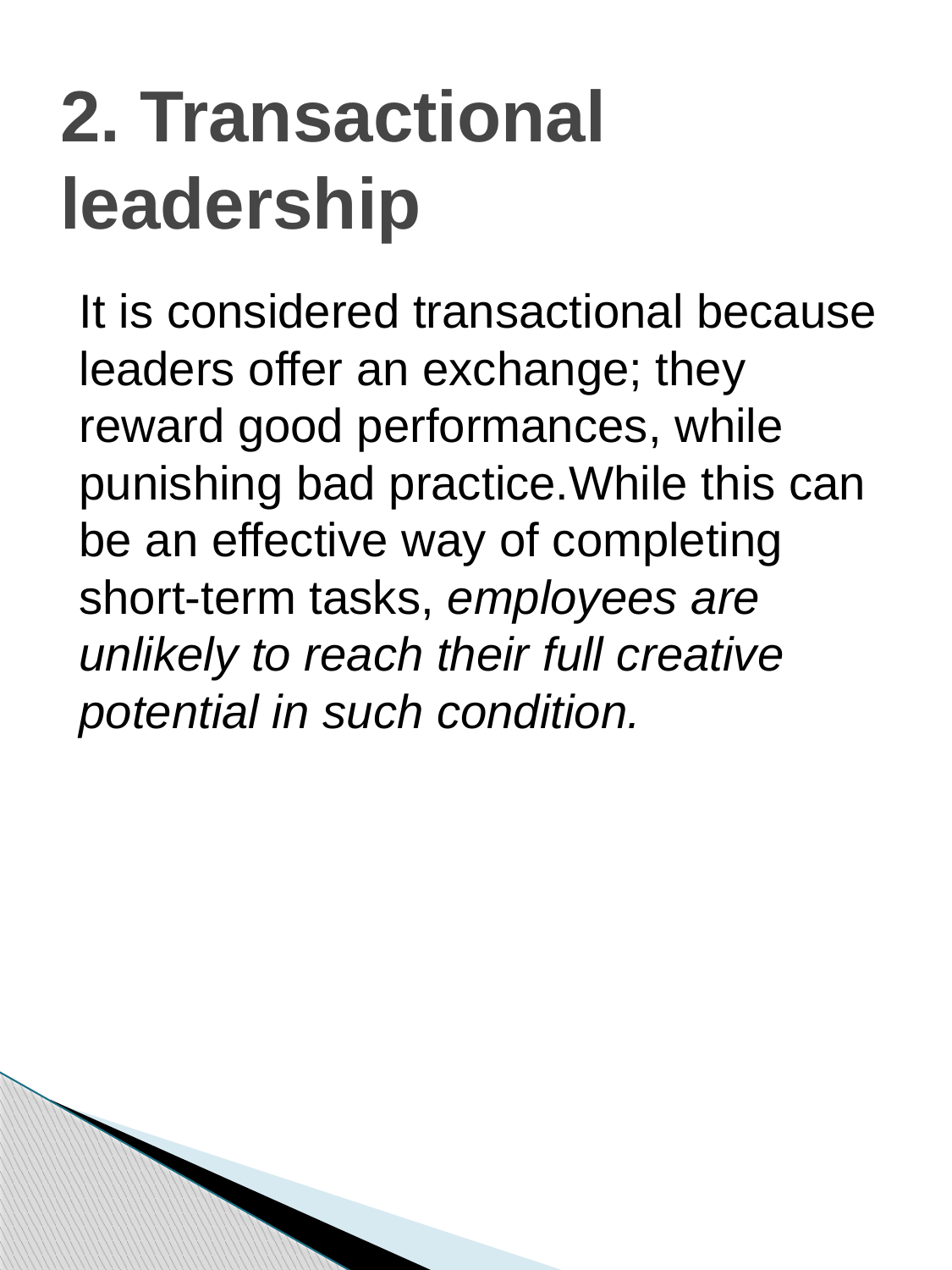

# 2. Transactional leadership
It is considered transactional because leaders offer an exchange; they reward good performances, while punishing bad practice.While this can be an effective way of completing short-term tasks, employees are unlikely to reach their full creative potential in such condition.